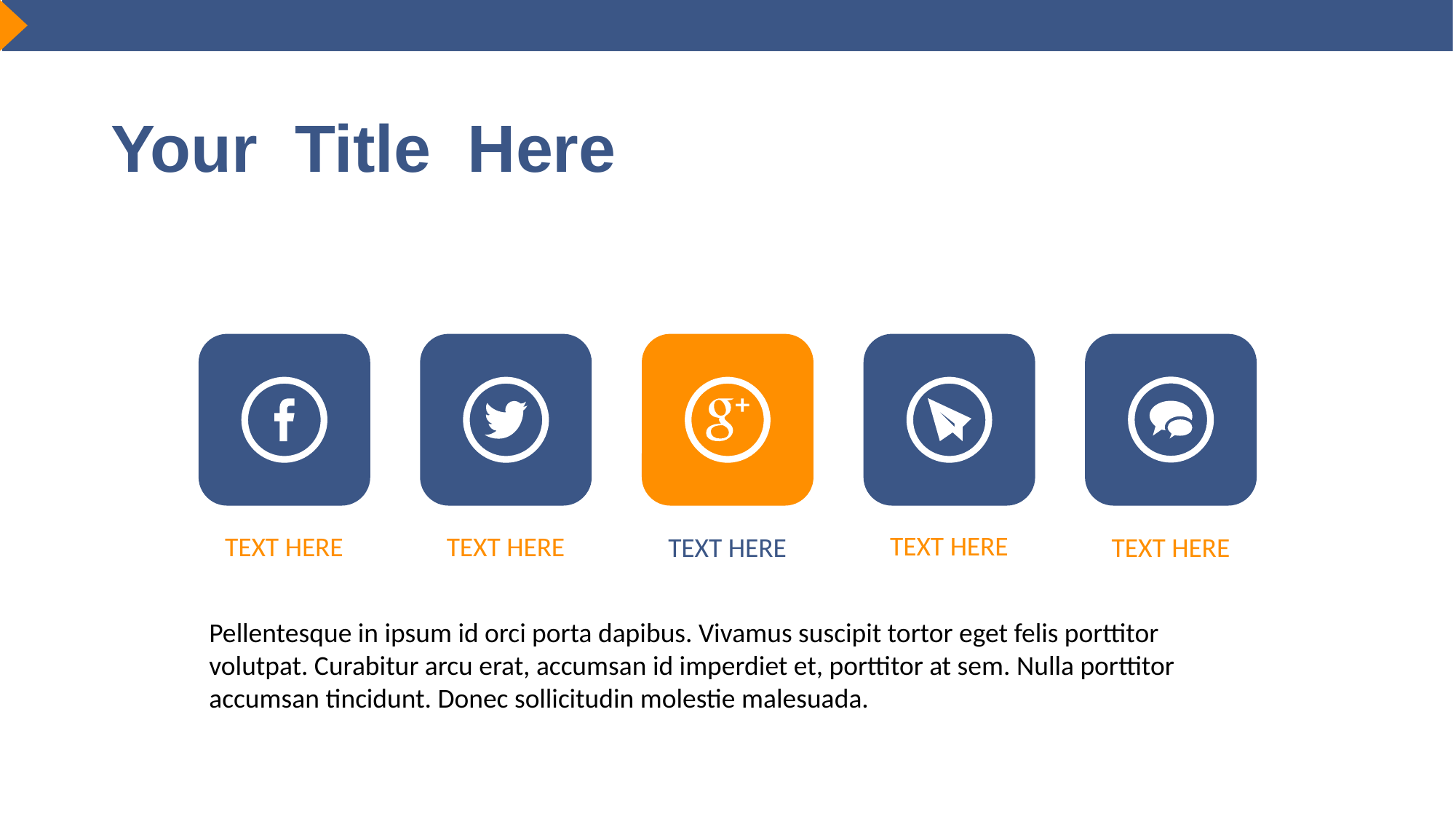

# Your  Title  Here

TEXT HERE
TEXT HERE
TEXT HERE
TEXT HERE
TEXT HERE
Pellentesque in ipsum id orci porta dapibus. Vivamus suscipit tortor eget felis porttitor volutpat. Curabitur arcu erat, accumsan id imperdiet et, porttitor at sem. Nulla porttitor accumsan tincidunt. Donec sollicitudin molestie malesuada.